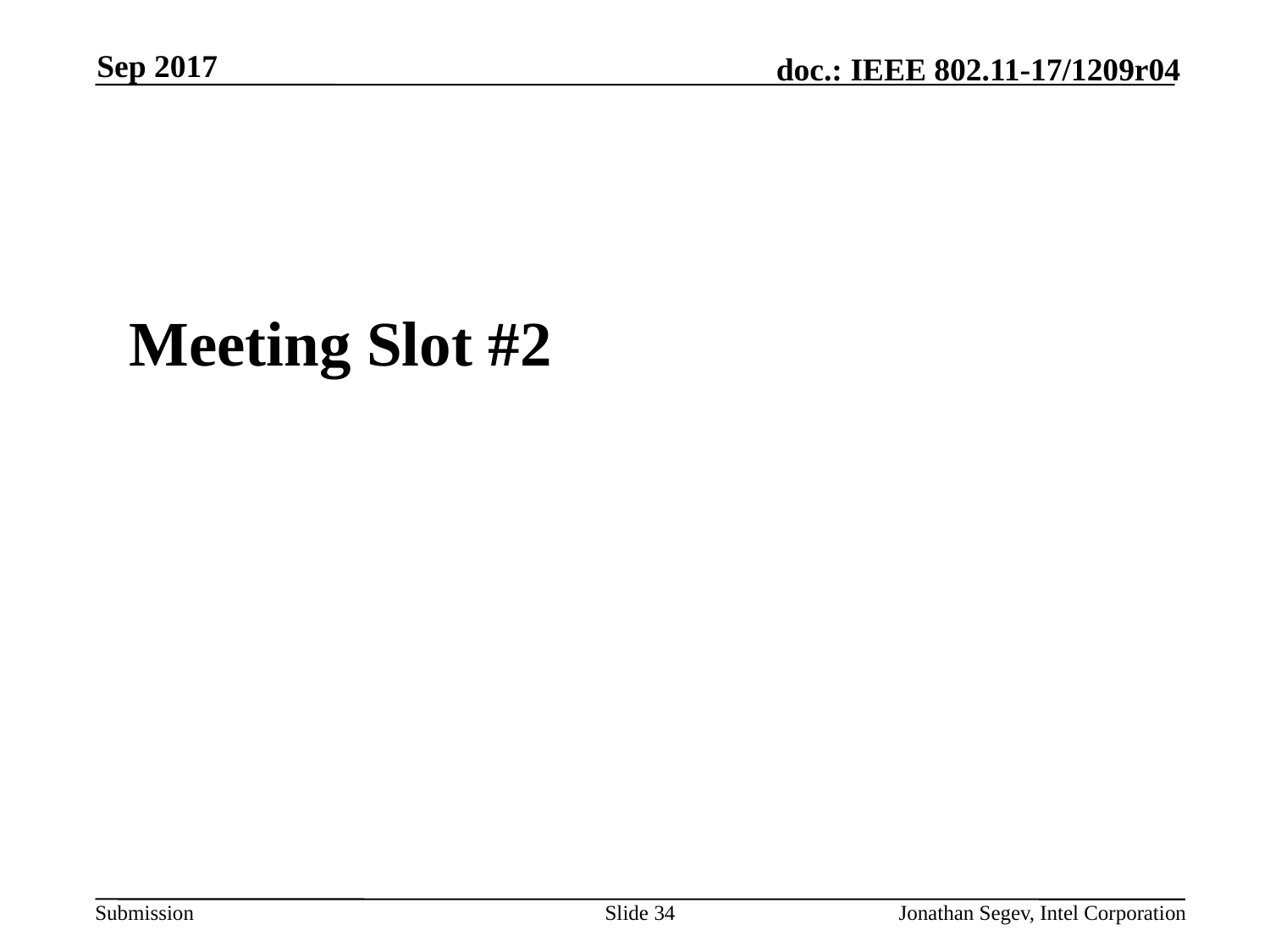

Sep 2017
#
Meeting Slot #2

Slide 34
Jonathan Segev, Intel Corporation